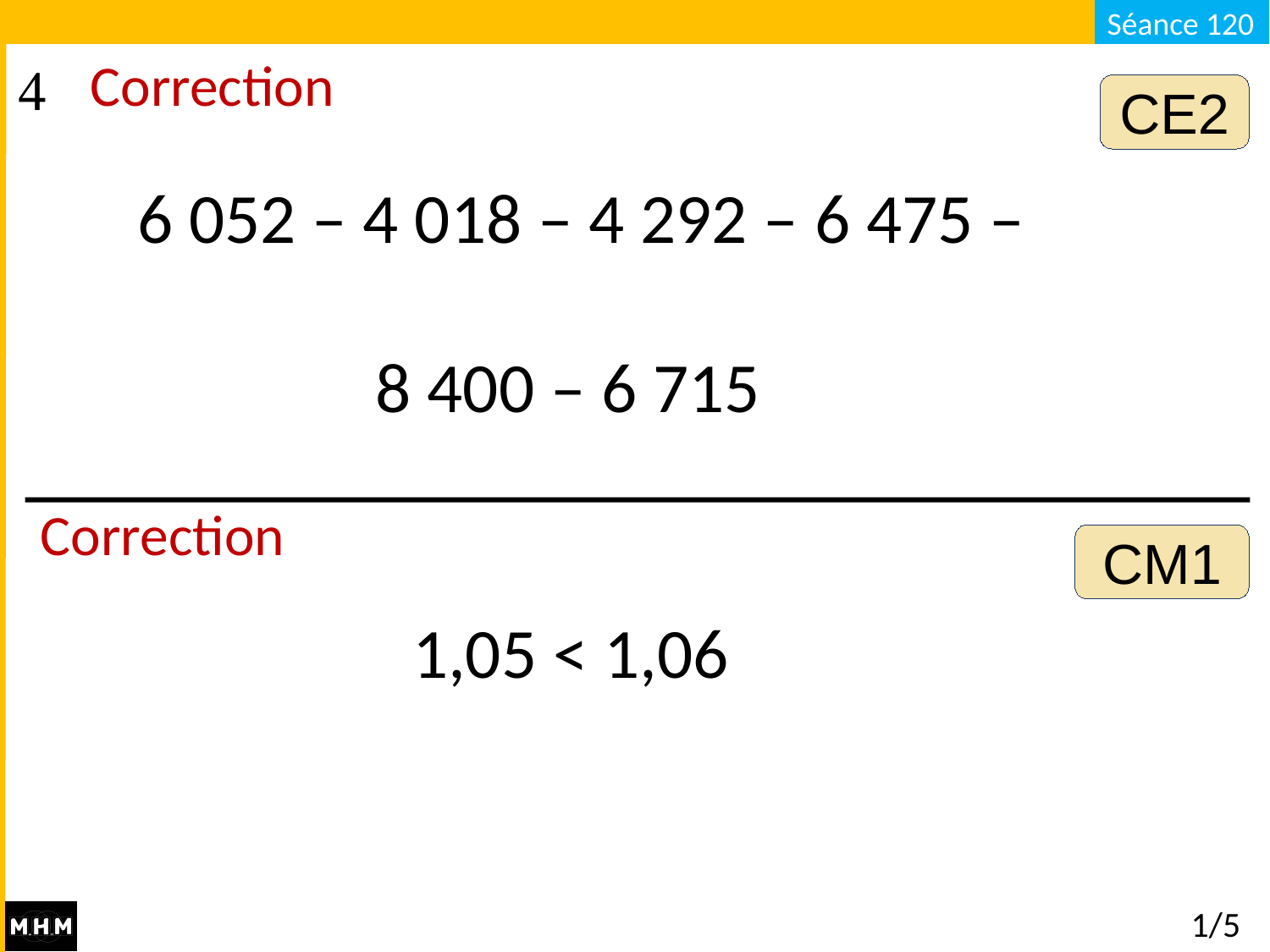

Correction
CE2
6 052 – 4 018 – 4 292 – 6 475 –

               8 400 – 6 715

Correction
CM1
1,05 < 1,06
# 1/5